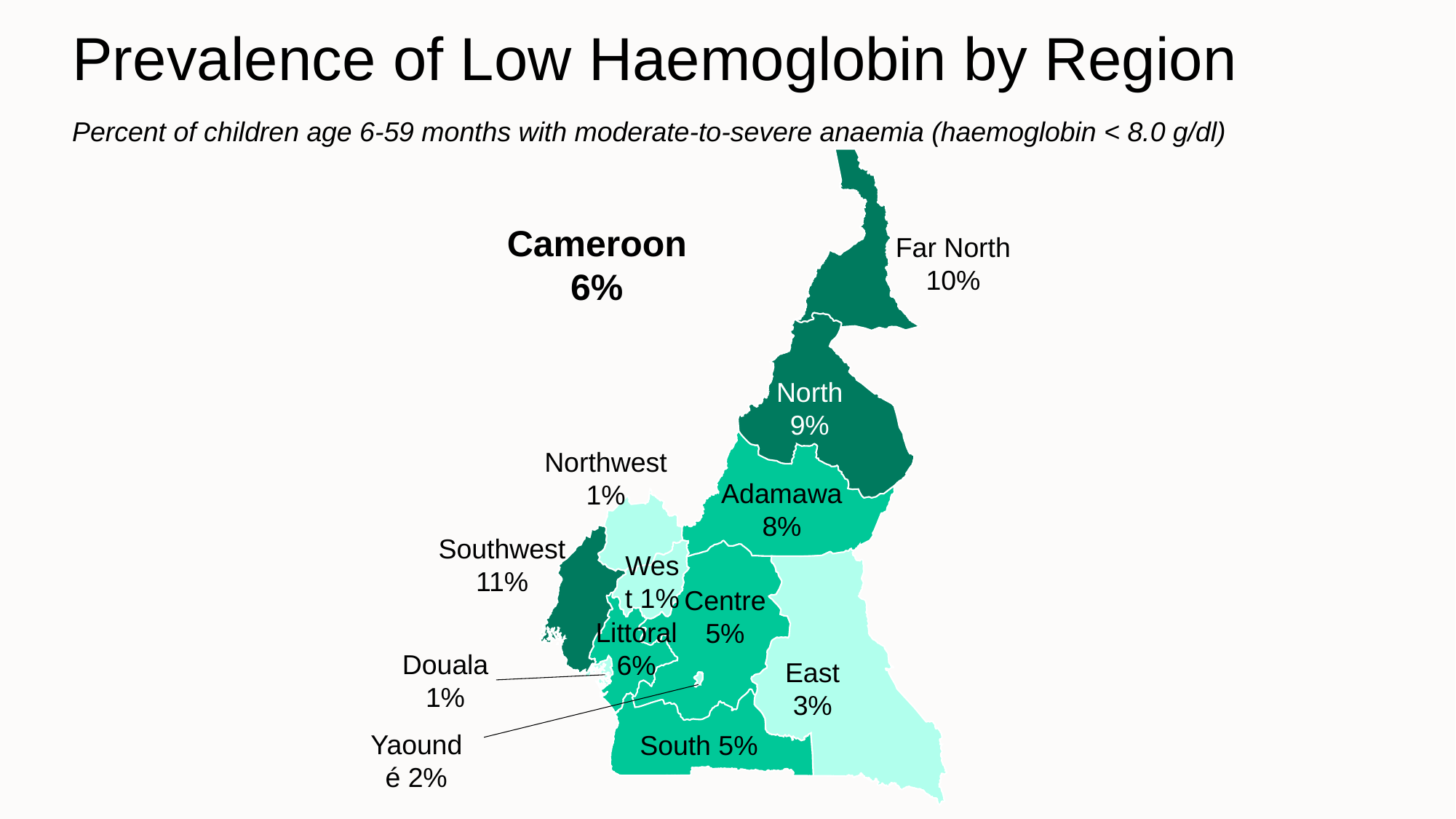

# Prevalence of Low Haemoglobin by Region
Percent of children age 6-59 months with moderate-to-severe anaemia (haemoglobin < 8.0 g/dl)

Cameroon
6%
Far North 10%
North 9%
Northwest 1%
Adamawa 8%
Southwest 11%
West 1%
Centre 5%
Littoral 6%
Douala 1%
East 3%
Yaoundé 2%
South 5%